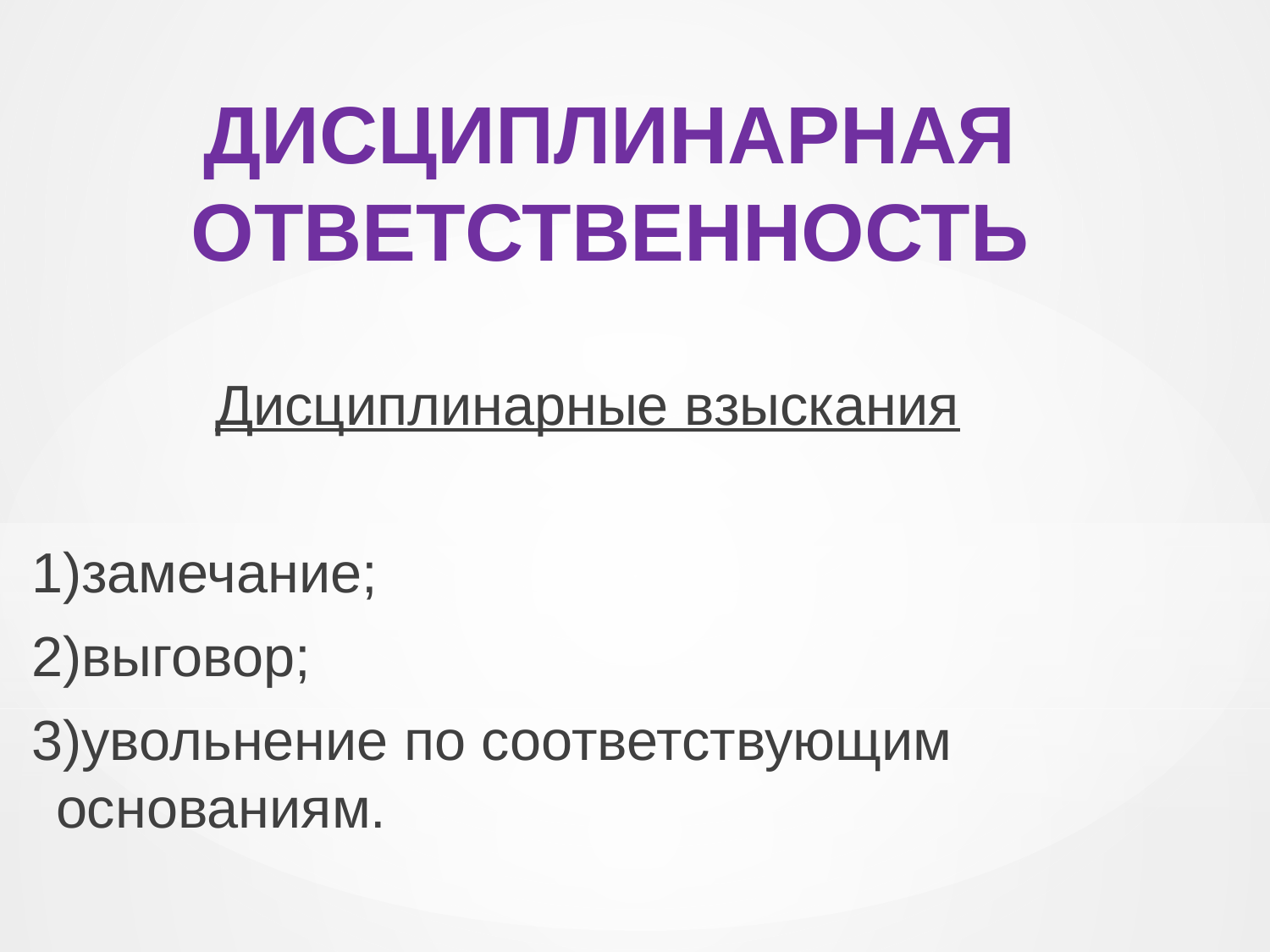

ДИСЦИПЛИНАРНАЯ ОТВЕТСТВЕННОСТЬ
Дисциплинарные взыскания

1)замечание;
2)выговор;
3)увольнение по соответствующим основаниям.